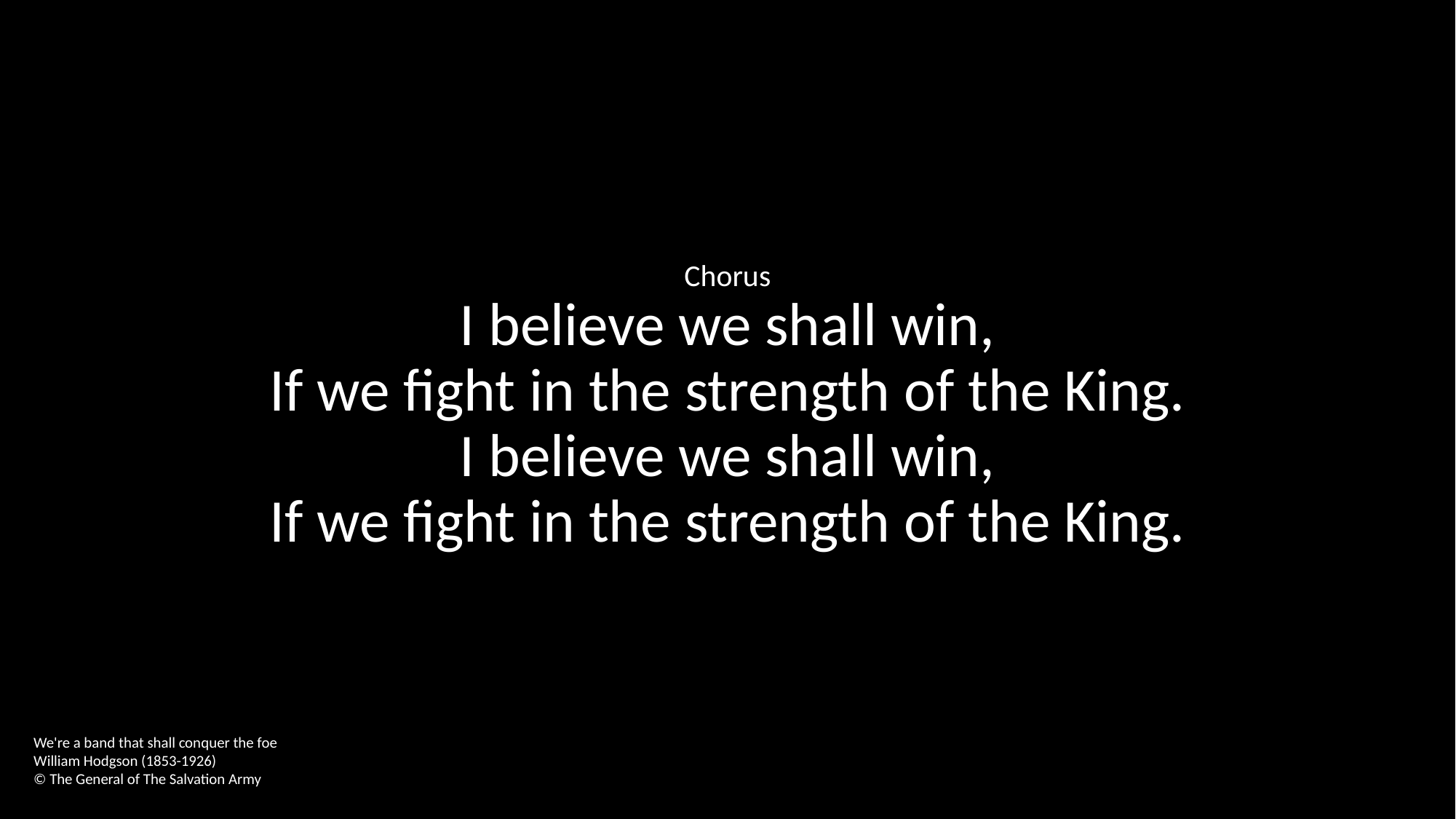

Chorus
I believe we shall win,
If we fight in the strength of the King.
I believe we shall win,
If we fight in the strength of the King.
We're a band that shall conquer the foe
William Hodgson (1853-1926)
© The General of The Salvation Army